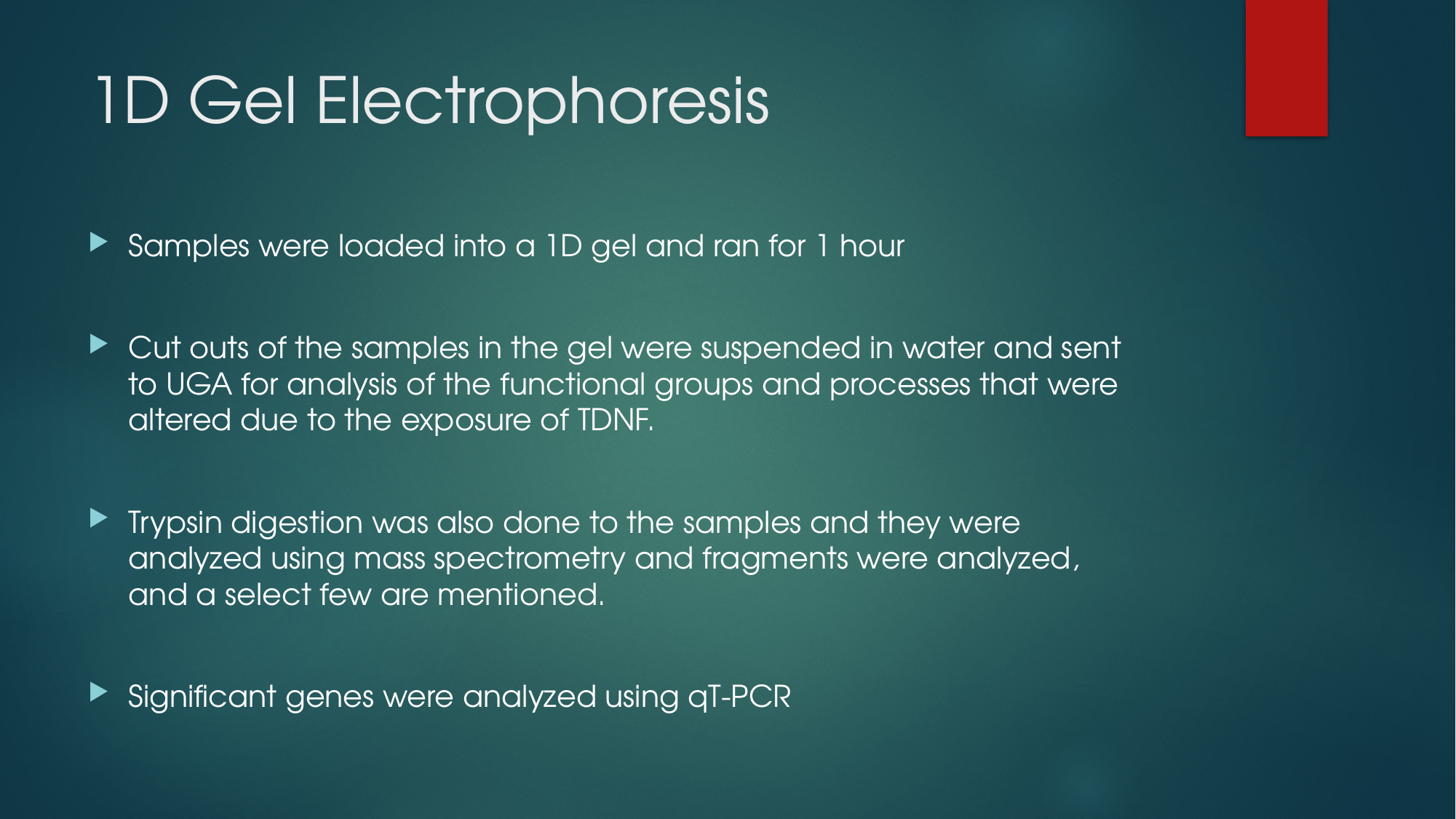

# 1D Gel Electrophoresis
Samples were loaded into a 1D gel and ran for 1 hour

Cut outs of the samples in the gel were suspended in water and sent to UGA for analysis of the functional groups and processes that were altered due to the exposure of TDNF.

Trypsin digestion was also done to the samples and they were analyzed using mass spectrometry and fragments were analyzed, and a select few are mentioned.

Significant genes were analyzed using qT-PCR